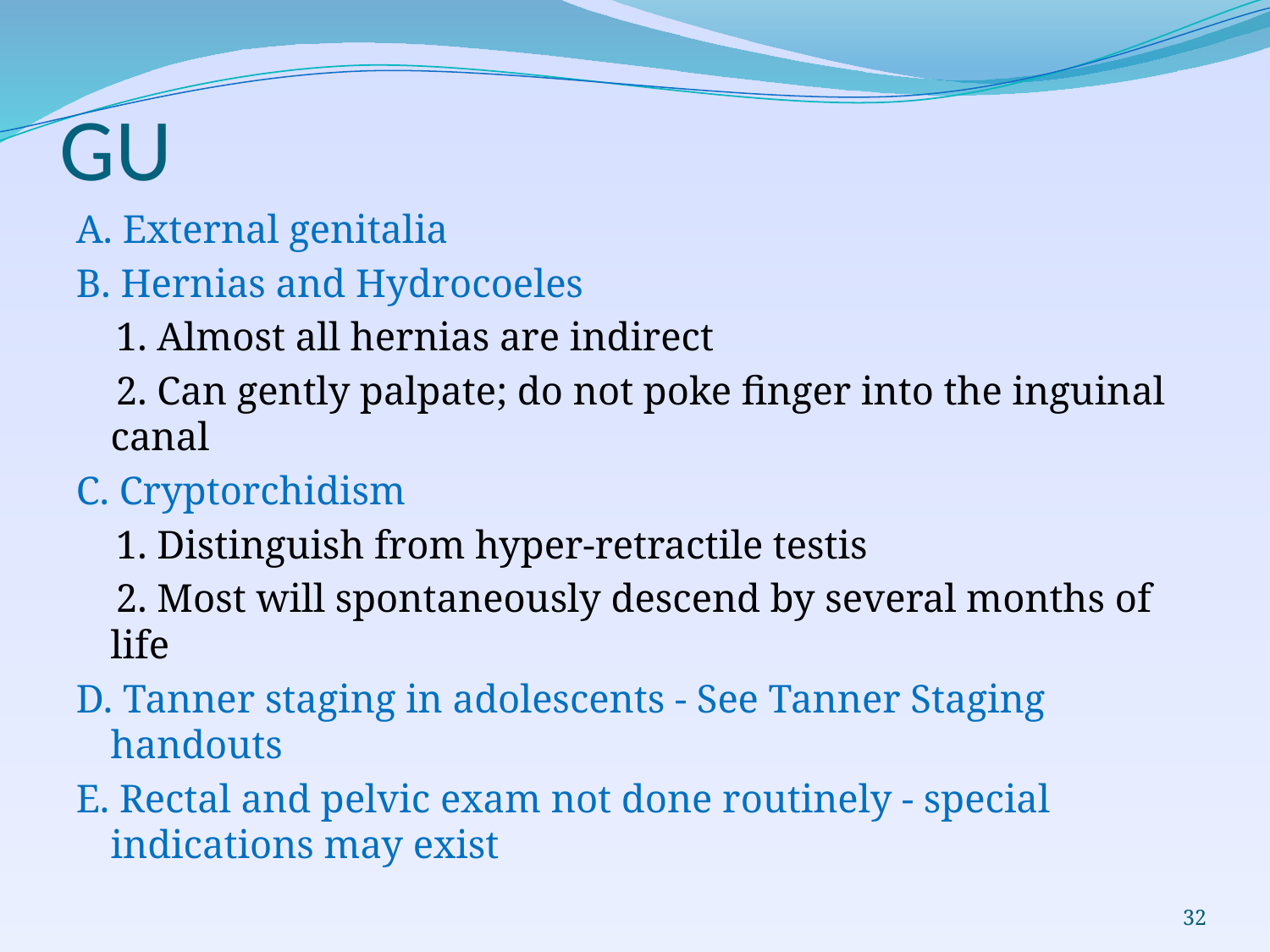

# GU
A. External genitalia
B. Hernias and Hydrocoeles
    1. Almost all hernias are indirect
    2. Can gently palpate; do not poke finger into the inguinal canal
C. Cryptorchidism
    1. Distinguish from hyper-retractile testis
    2. Most will spontaneously descend by several months of life
D. Tanner staging in adolescents - See Tanner Staging handouts
E. Rectal and pelvic exam not done routinely - special indications may exist
32